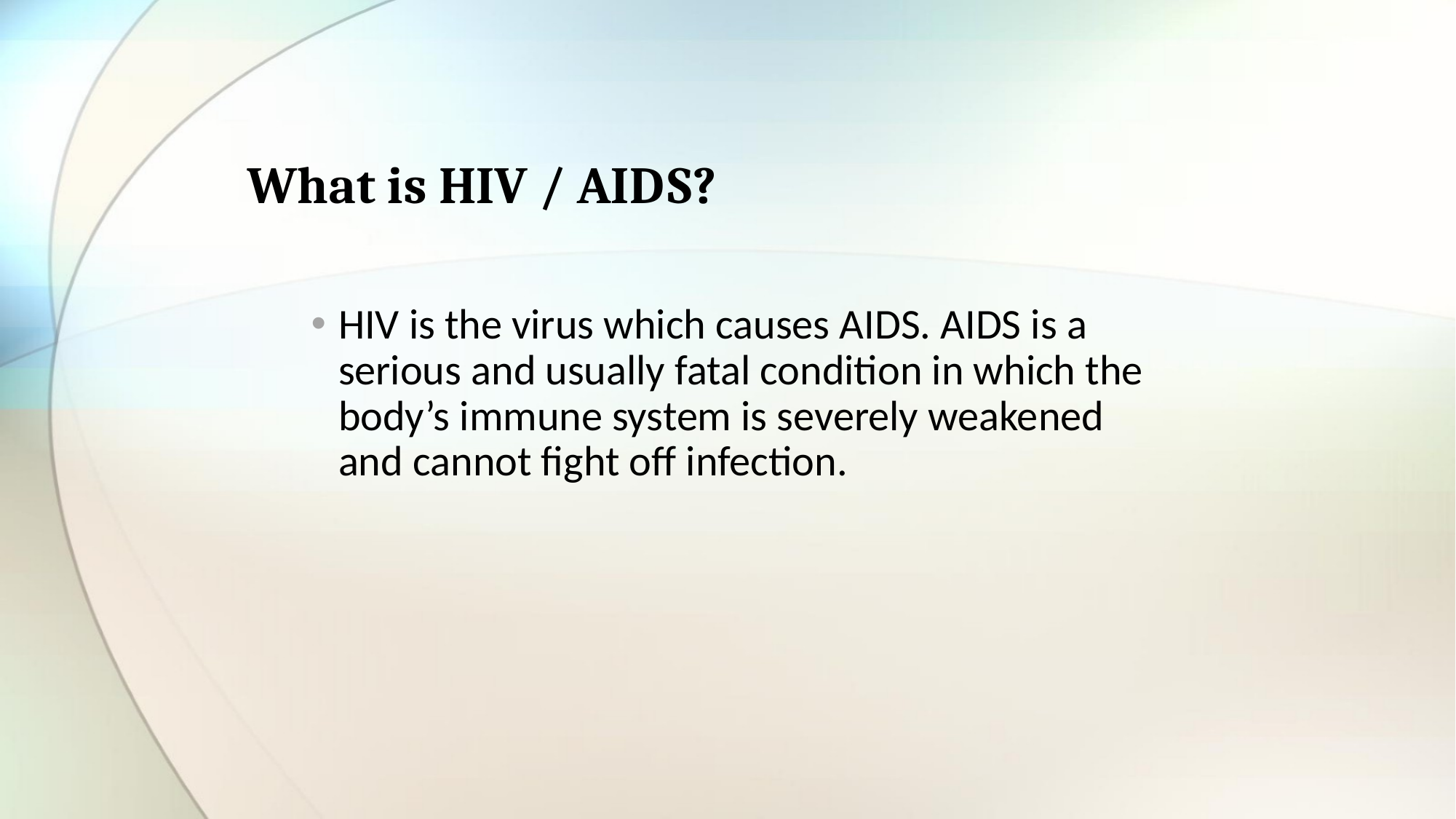

# What is HIV / AIDS?
HIV is the virus which causes AIDS. AIDS is a serious and usually fatal condition in which the body’s immune system is severely weakened and cannot fight off infection.